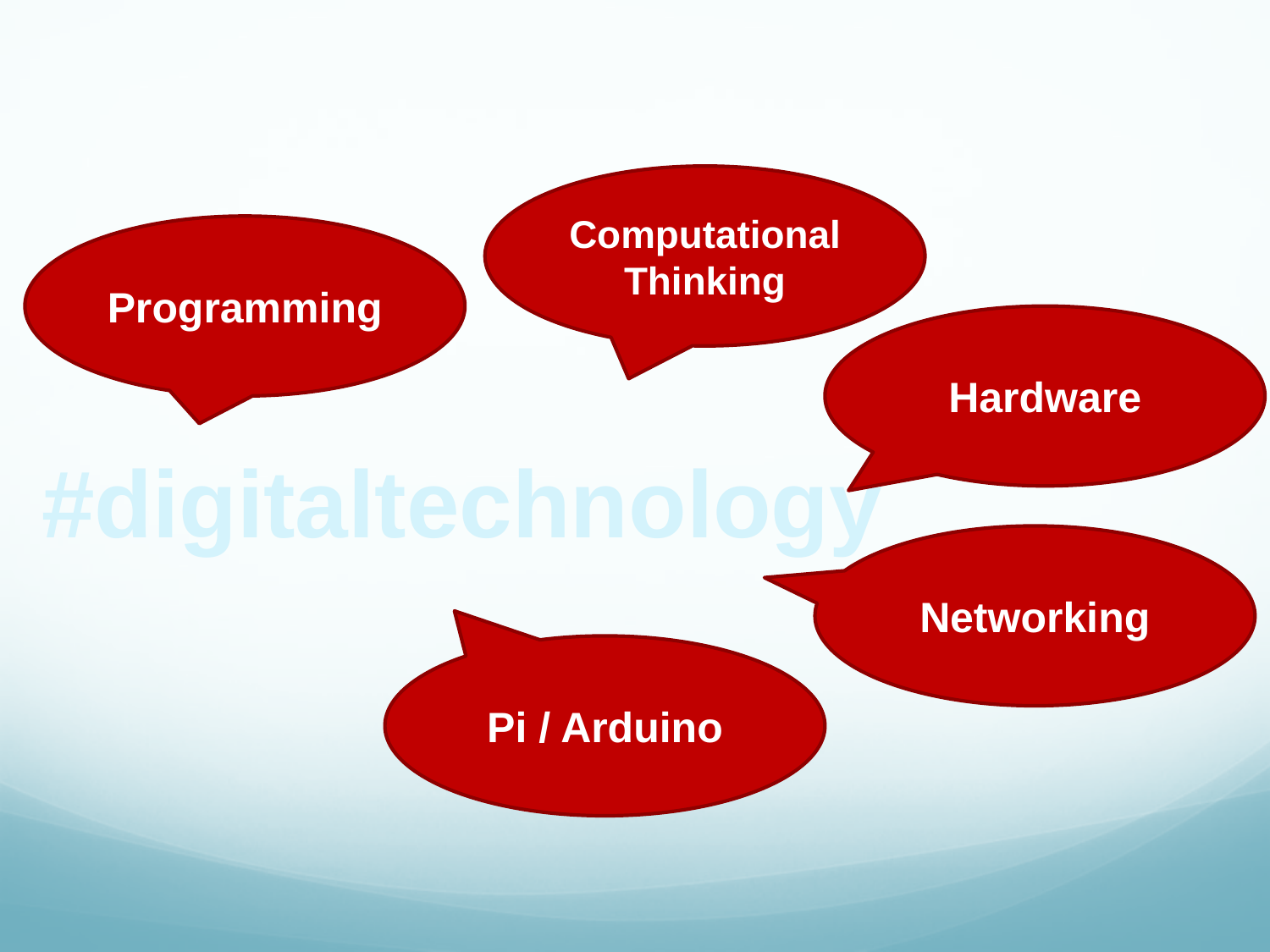

Computational Thinking
Programming
Hardware
#digitaltechnology
Networking
Pi / Arduino